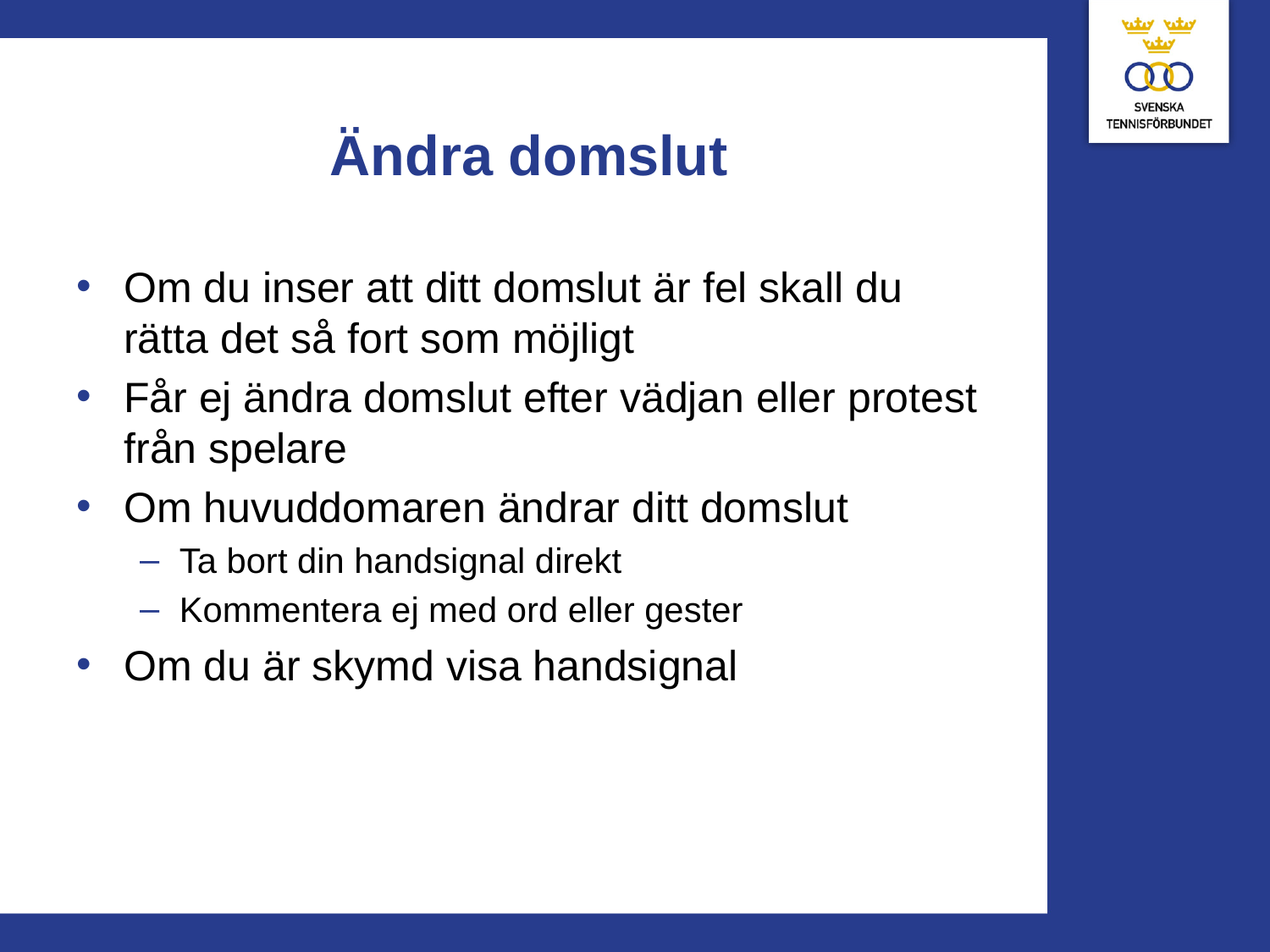

# Ändra domslut
Om du inser att ditt domslut är fel skall du rätta det så fort som möjligt
Får ej ändra domslut efter vädjan eller protest från spelare
Om huvuddomaren ändrar ditt domslut
Ta bort din handsignal direkt
Kommentera ej med ord eller gester
Om du är skymd visa handsignal